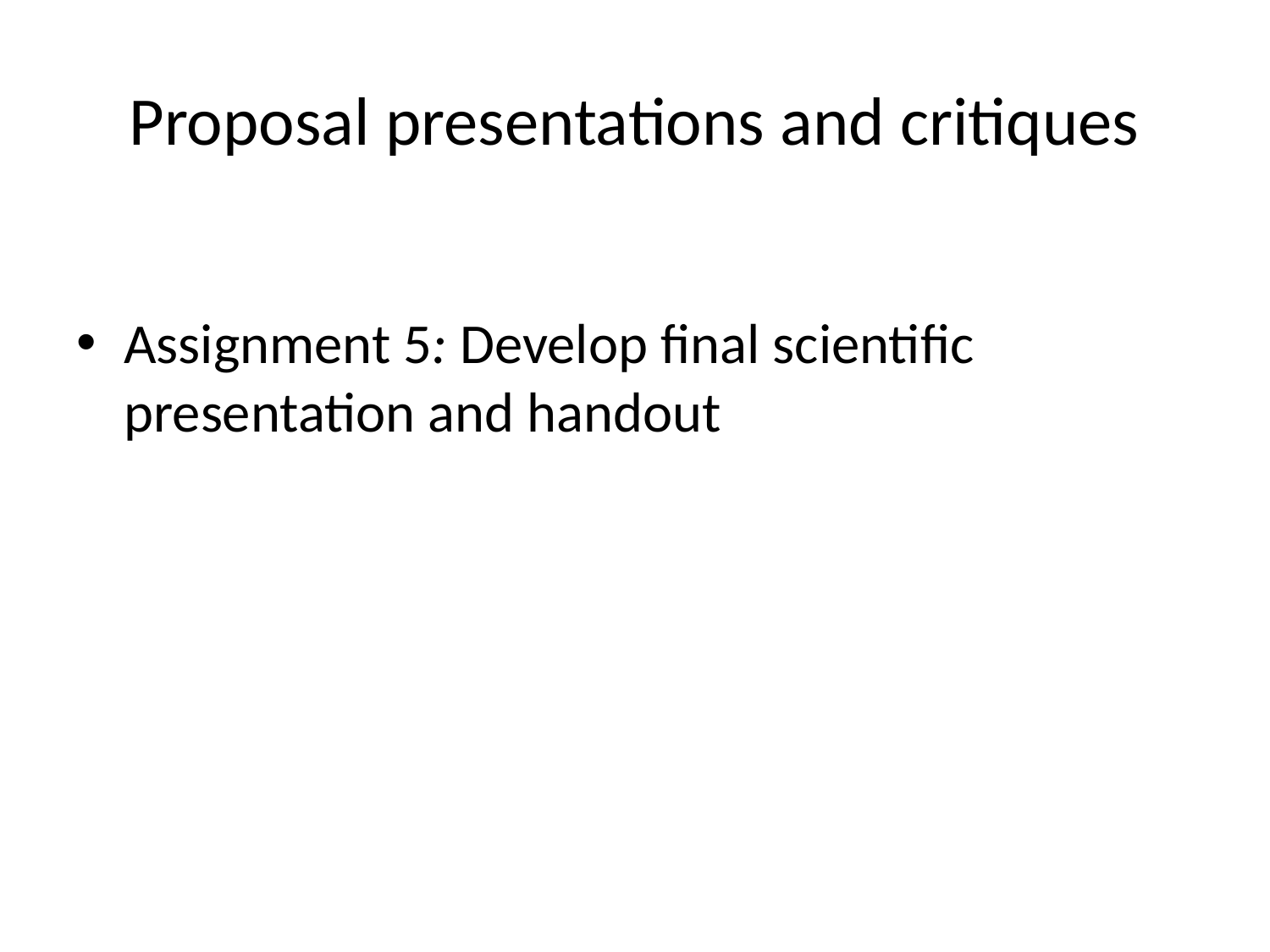

# Proposal presentations and critiques

Assignment 5: Develop final scientific presentation and handout